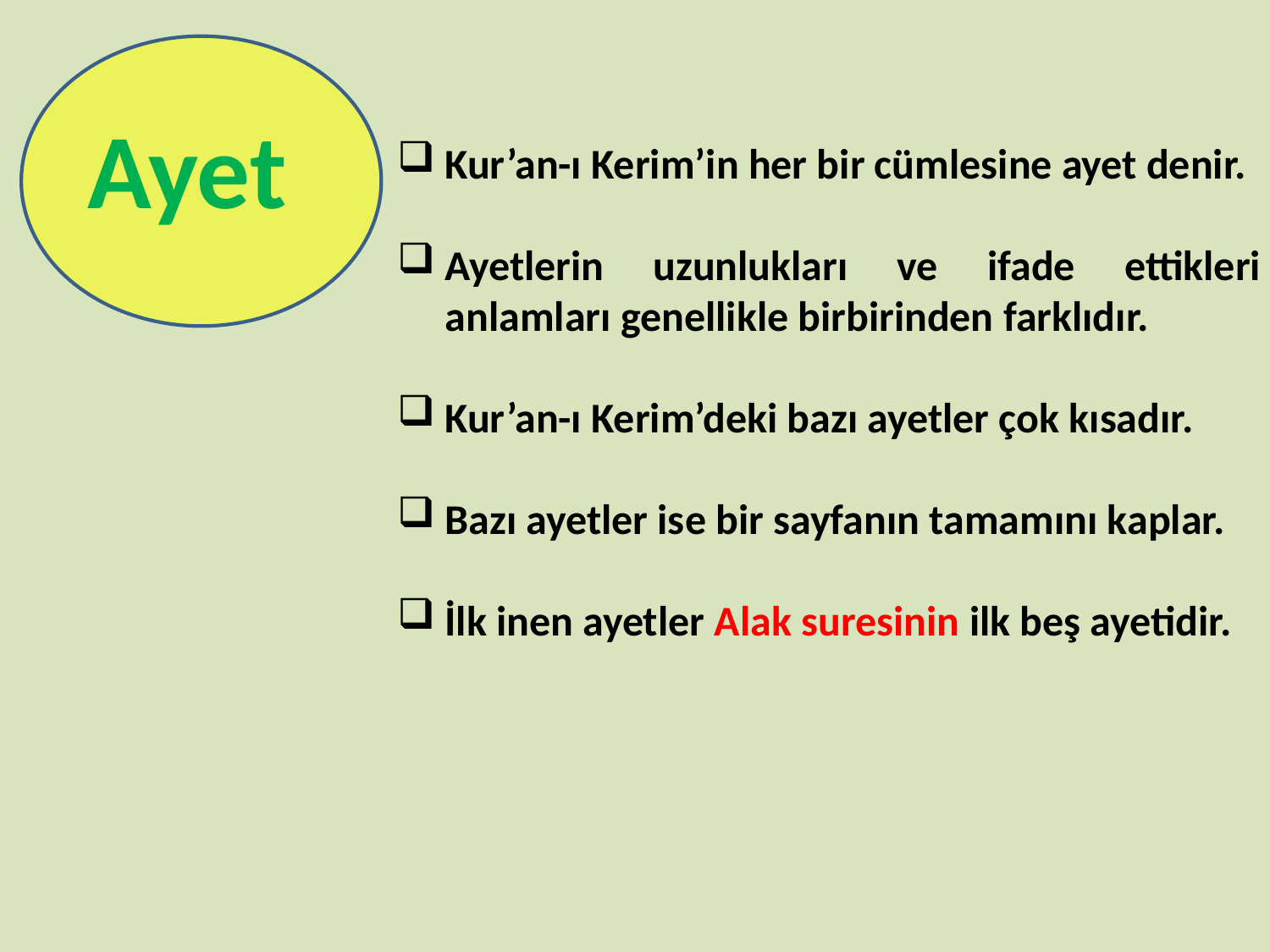

Ayet
Kur’an-ı Kerim’in her bir cümlesine ayet denir.

Ayetlerin uzunlukları ve ifade ettikleri anlamları genellikle birbirinden farklıdır.

Kur’an-ı Kerim’deki bazı ayetler çok kısadır.

Bazı ayetler ise bir sayfanın tamamını kaplar.

İlk inen ayetler Alak suresinin ilk beş ayetidir.